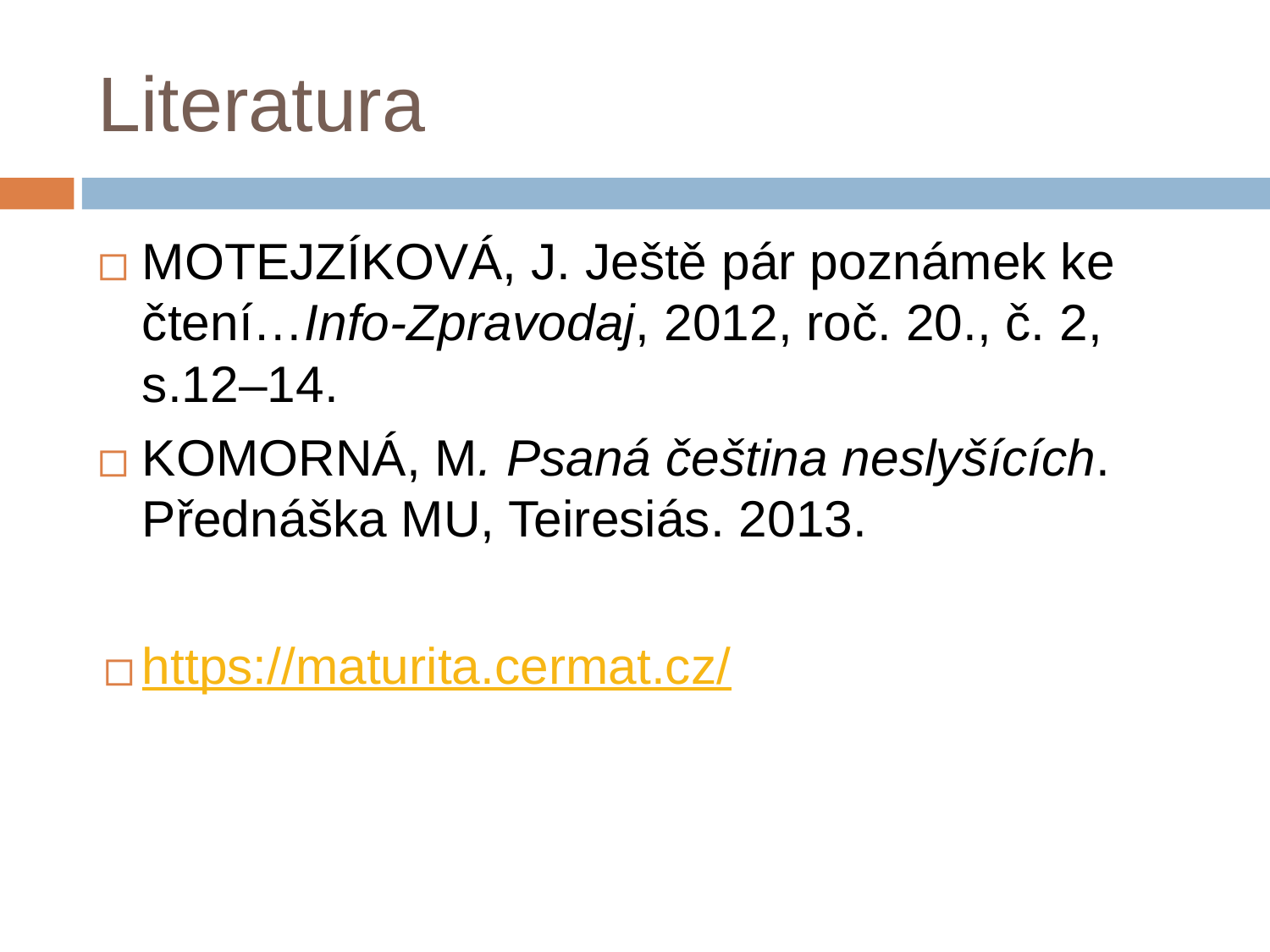

# Literatura
MOTEJZÍKOVÁ, J. Ještě pár poznámek ke čtení…Info-Zpravodaj, 2012, roč. 20., č. 2, s.12–14.
KOMORNÁ, M. Psaná čeština neslyšících. Přednáška MU, Teiresiás. 2013.

https://maturita.cermat.cz/